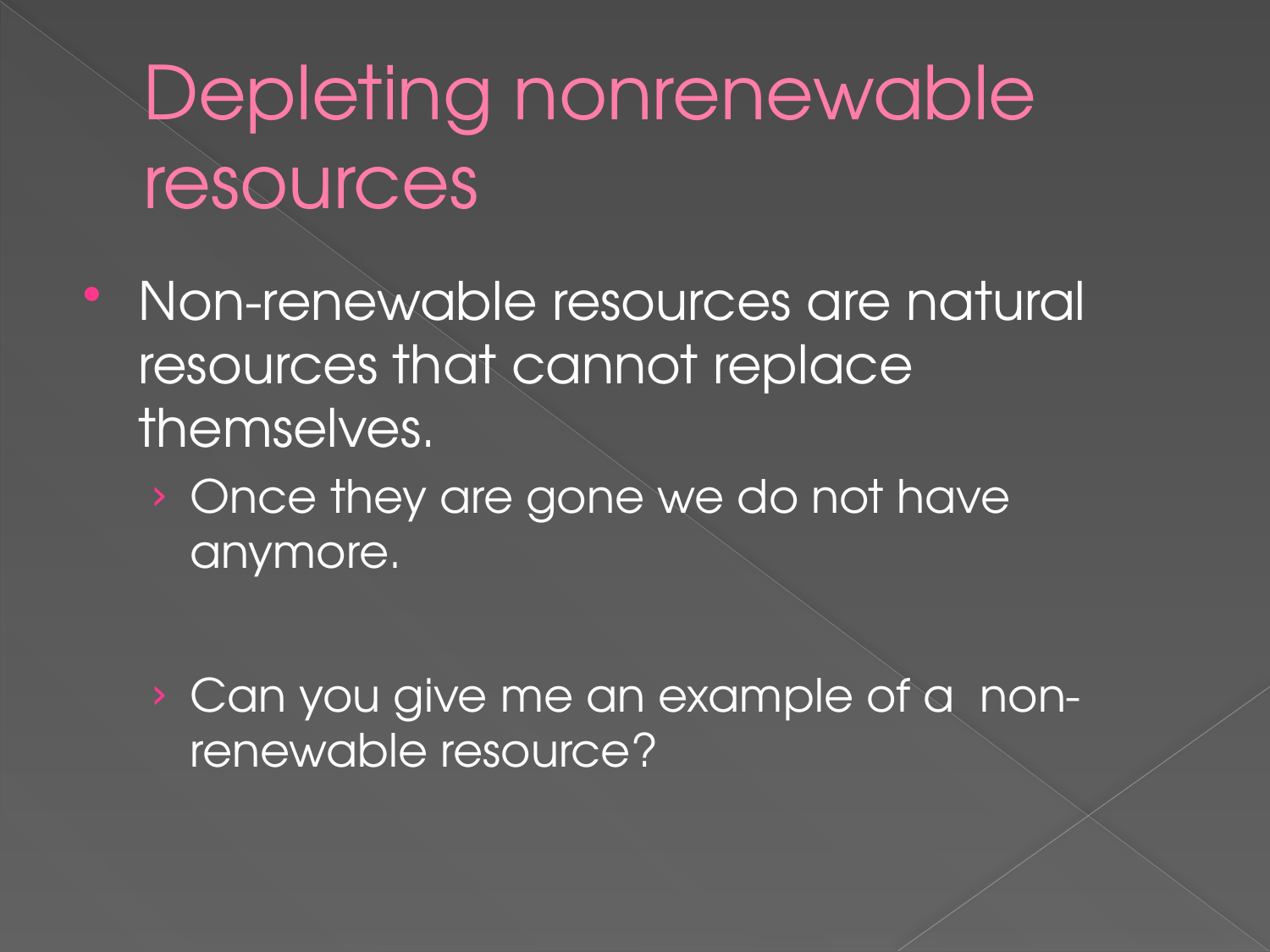

# Depleting nonrenewable resources
Non-renewable resources are natural resources that cannot replace themselves.
Once they are gone we do not have anymore.

Can you give me an example of a  non-renewable resource?